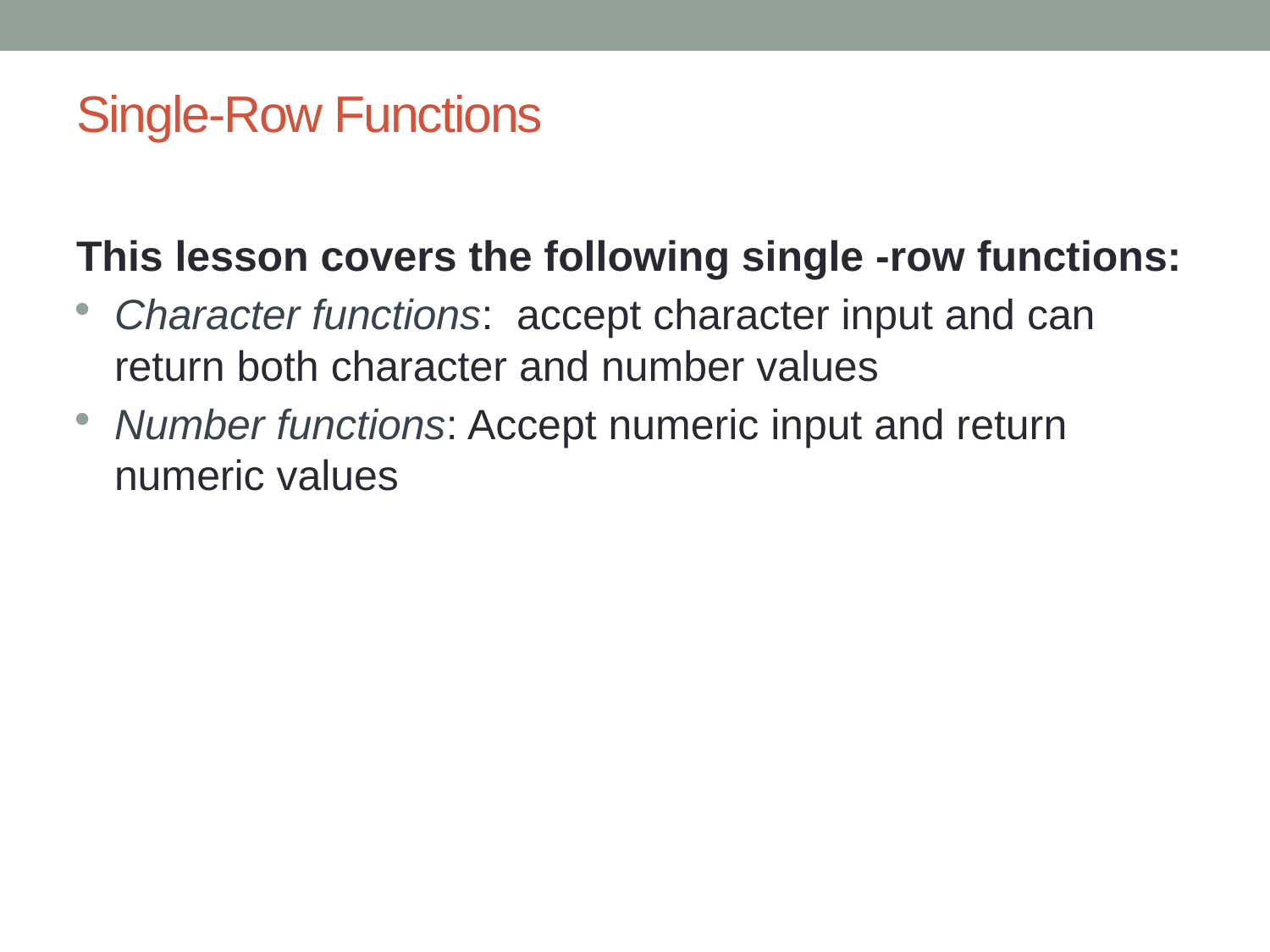

# Single-Row Functions
This lesson covers the following single -row functions:
Character functions:  accept character input and can return both character and number values
Number functions: Accept numeric input and return numeric values